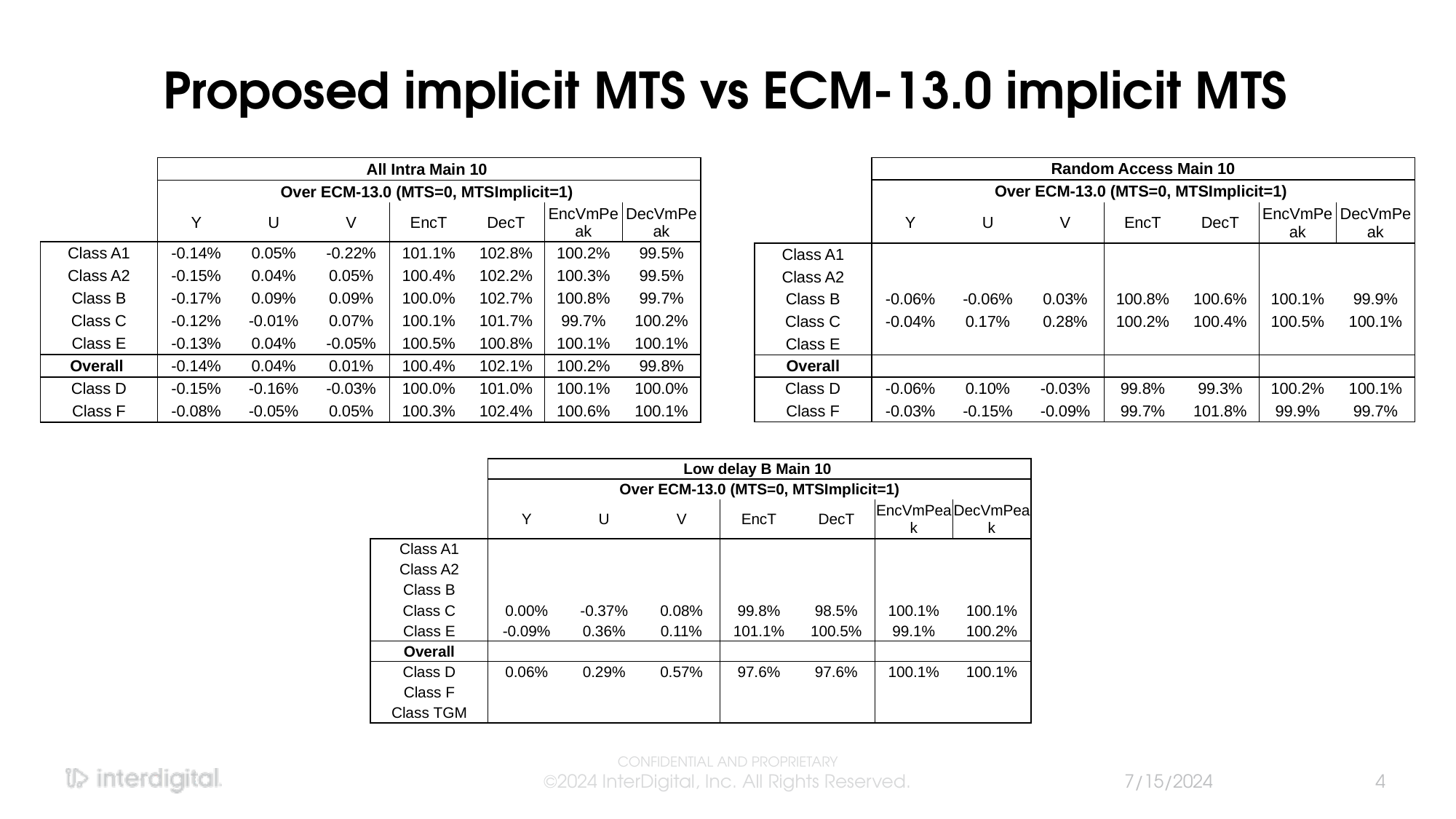

# Proposed implicit MTS vs ECM-13.0 implicit MTS
|  | All Intra Main 10 |  |  |  |  |  |  |
| --- | --- | --- | --- | --- | --- | --- | --- |
|  | Over ECM-13.0 (MTS=0, MTSImplicit=1) |  |  |  |  |  |  |
|  | Y | U | V | EncT | DecT | EncVmPeak | DecVmPeak |
| Class A1 | -0.14% | 0.05% | -0.22% | 101.1% | 102.8% | 100.2% | 99.5% |
| Class A2 | -0.15% | 0.04% | 0.05% | 100.4% | 102.2% | 100.3% | 99.5% |
| Class B | -0.17% | 0.09% | 0.09% | 100.0% | 102.7% | 100.8% | 99.7% |
| Class C | -0.12% | -0.01% | 0.07% | 100.1% | 101.7% | 99.7% | 100.2% |
| Class E | -0.13% | 0.04% | -0.05% | 100.5% | 100.8% | 100.1% | 100.1% |
| Overall | -0.14% | 0.04% | 0.01% | 100.4% | 102.1% | 100.2% | 99.8% |
| Class D | -0.15% | -0.16% | -0.03% | 100.0% | 101.0% | 100.1% | 100.0% |
| Class F | -0.08% | -0.05% | 0.05% | 100.3% | 102.4% | 100.6% | 100.1% |
|  | Random Access Main 10 |  |  |  |  |  |  |
| --- | --- | --- | --- | --- | --- | --- | --- |
|  | Over ECM-13.0 (MTS=0, MTSImplicit=1) |  |  |  |  |  |  |
|  | Y | U | V | EncT | DecT | EncVmPeak | DecVmPeak |
| Class A1 |  |  |  |  |  |  |  |
| Class A2 |  |  |  |  |  |  |  |
| Class B | -0.06% | -0.06% | 0.03% | 100.8% | 100.6% | 100.1% | 99.9% |
| Class C | -0.04% | 0.17% | 0.28% | 100.2% | 100.4% | 100.5% | 100.1% |
| Class E |  |  |  |  |  |  |  |
| Overall |  |  |  |  |  |  |  |
| Class D | -0.06% | 0.10% | -0.03% | 99.8% | 99.3% | 100.2% | 100.1% |
| Class F | -0.03% | -0.15% | -0.09% | 99.7% | 101.8% | 99.9% | 99.7% |
|  | Low delay B Main 10 |  |  |  |  |  |  |
| --- | --- | --- | --- | --- | --- | --- | --- |
|  | Over ECM-13.0 (MTS=0, MTSImplicit=1) |  |  |  |  |  |  |
|  | Y | U | V | EncT | DecT | EncVmPeak | DecVmPeak |
| Class A1 |  |  |  |  |  |  |  |
| Class A2 |  |  |  |  |  |  |  |
| Class B |  |  |  |  |  |  |  |
| Class C | 0.00% | -0.37% | 0.08% | 99.8% | 98.5% | 100.1% | 100.1% |
| Class E | -0.09% | 0.36% | 0.11% | 101.1% | 100.5% | 99.1% | 100.2% |
| Overall |  |  |  |  |  |  |  |
| Class D | 0.06% | 0.29% | 0.57% | 97.6% | 97.6% | 100.1% | 100.1% |
| Class F |  |  |  |  |  |  |  |
| Class TGM |  |  |  |  |  |  |  |
CONFIDENTIAL AND PROPRIETARY
©2024 InterDigital, Inc. All Rights Reserved.
7/15/2024
4